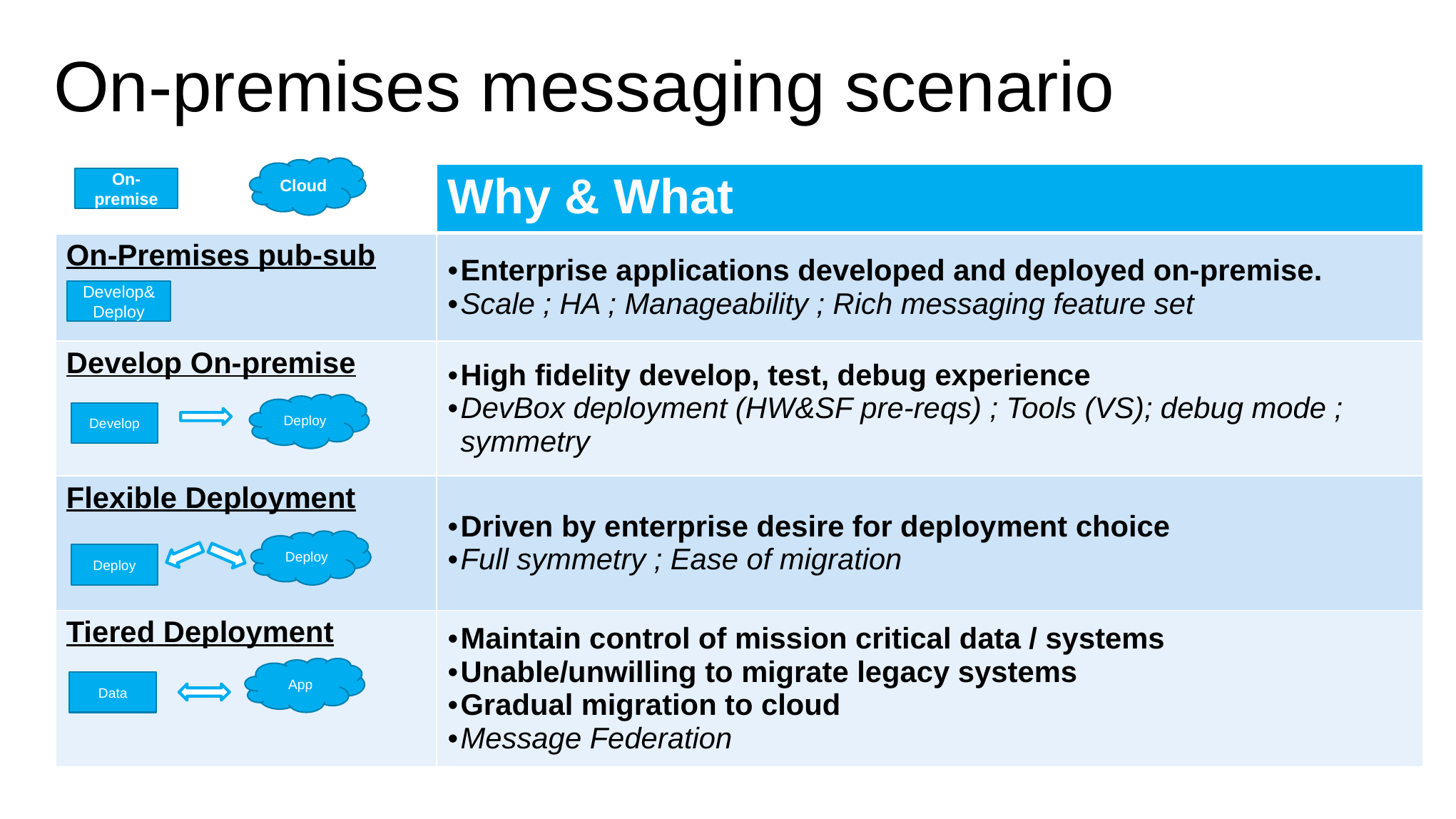

# On-premises messaging scenario
Cloud
|  | Why & What |
| --- | --- |
| On-Premises pub-sub | Enterprise applications developed and deployed on-premise. Scale ; HA ; Manageability ; Rich messaging feature set |
| Develop On-premise | High fidelity develop, test, debug experience DevBox deployment (HW&SF pre-reqs) ; Tools (VS); debug mode ; symmetry |
| Flexible Deployment | Driven by enterprise desire for deployment choice Full symmetry ; Ease of migration |
| Tiered Deployment | Maintain control of mission critical data / systems Unable/unwilling to migrate legacy systems Gradual migration to cloud Message Federation |
On-premise
Develop&Deploy
Deploy
Develop

Deploy
Deploy

App
Data